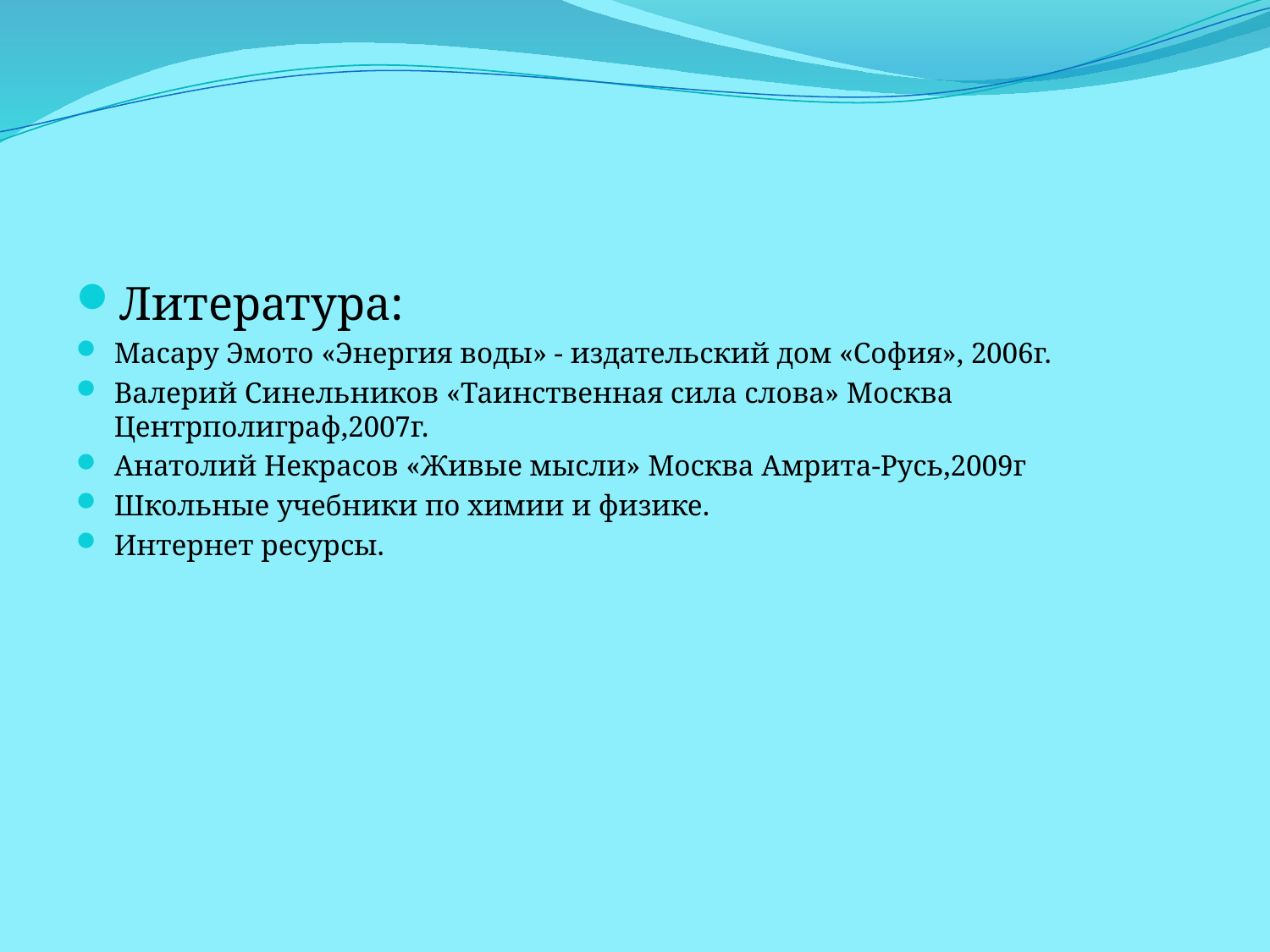

Литература:
Масару Эмото «Энергия воды» - издательский дом «София», 2006г.
Валерий Синельников «Таинственная сила слова» Москва Центрполиграф,2007г.
Анатолий Некрасов «Живые мысли» Москва Амрита-Русь,2009г
Школьные учебники по химии и физике.
Интернет ресурсы.